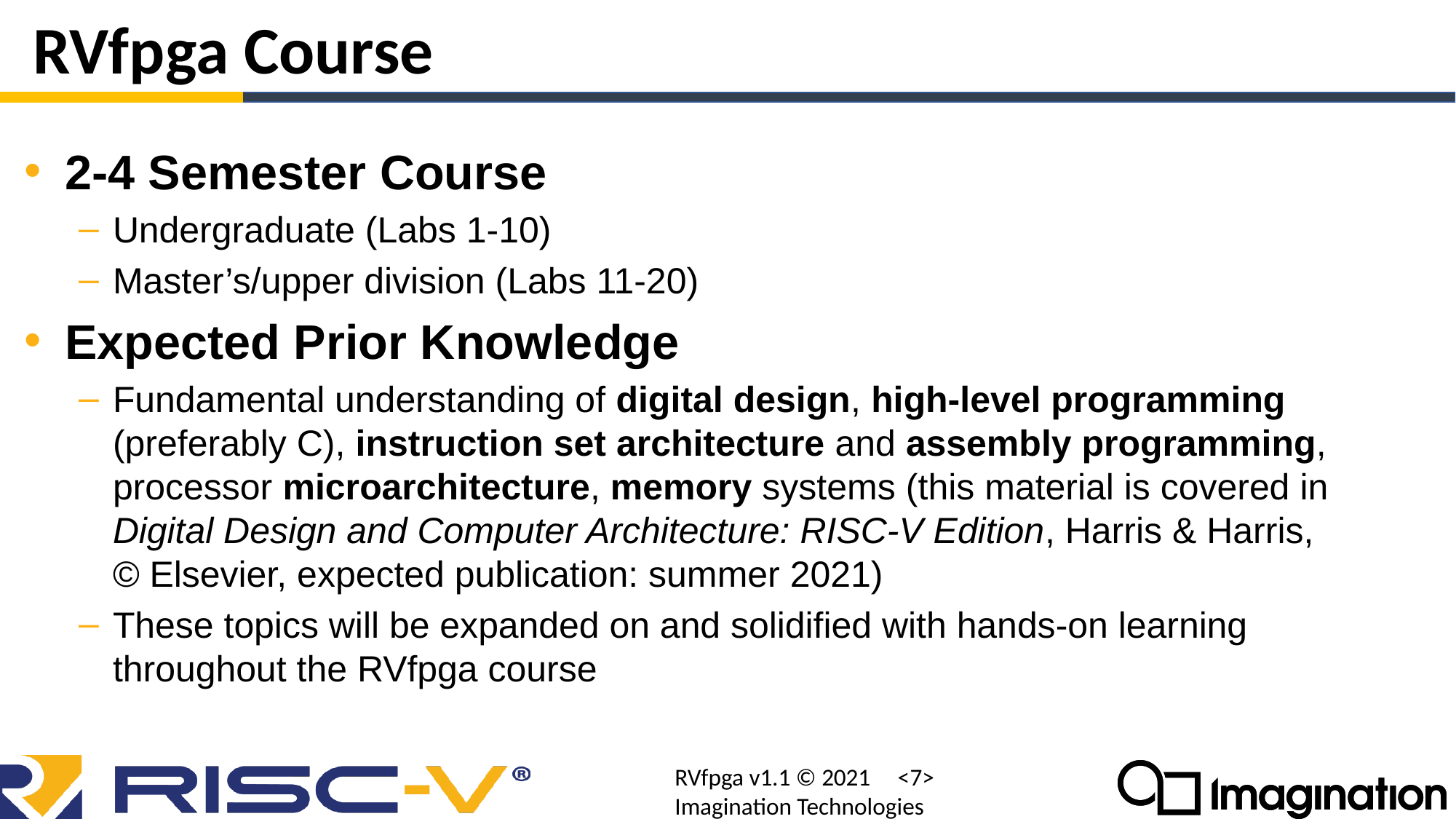

# RVfpga Course
2-4 Semester Course
Undergraduate (Labs 1-10)
Master’s/upper division (Labs 11-20)
Expected Prior Knowledge
Fundamental understanding of digital design, high-level programming (preferably C), instruction set architecture and assembly programming, processor microarchitecture, memory systems (this material is covered in Digital Design and Computer Architecture: RISC-V Edition, Harris & Harris, © Elsevier, expected publication: summer 2021)
These topics will be expanded on and solidified with hands-on learning throughout the RVfpga course